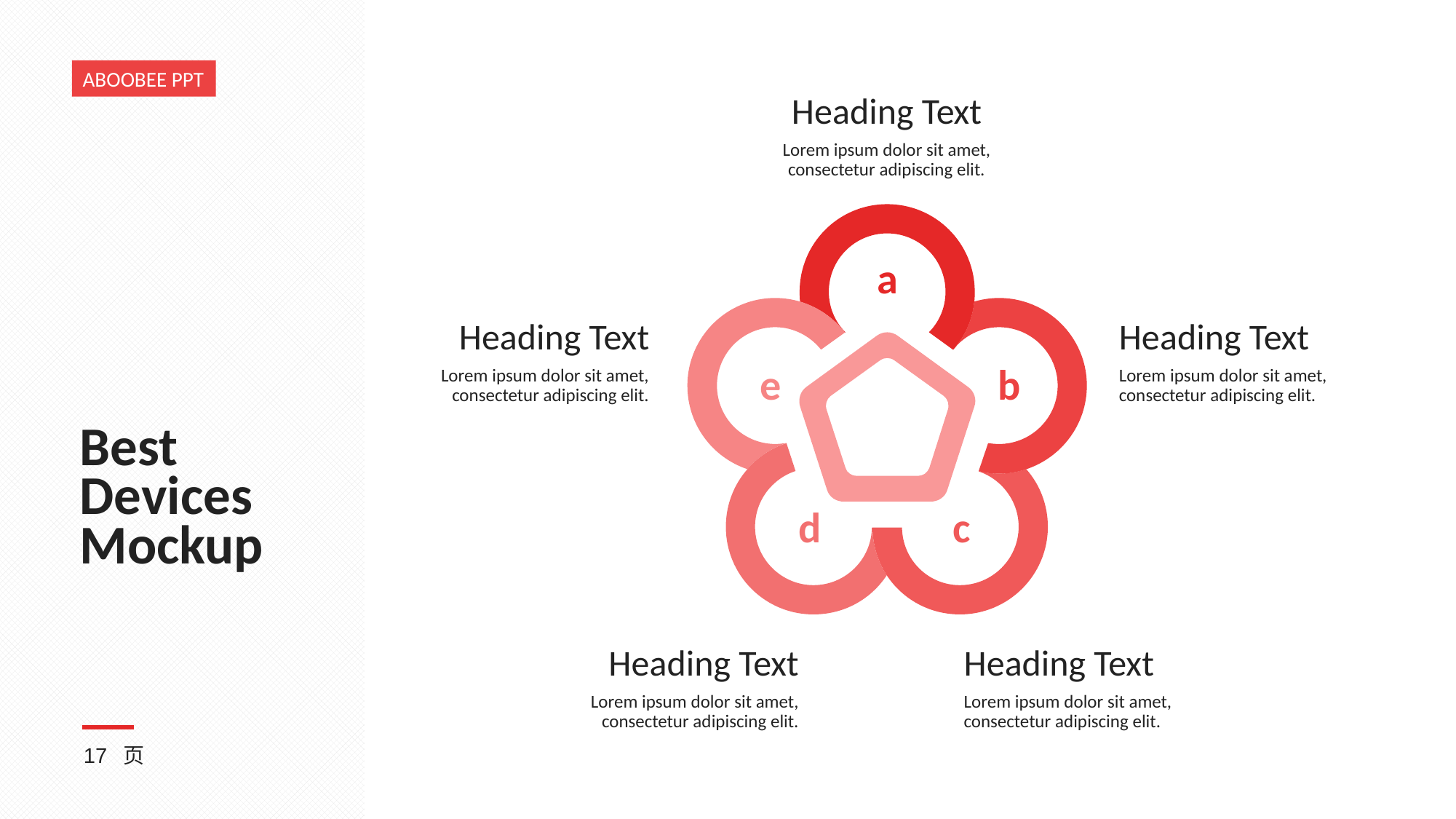

ABOOBEE PPT
Heading Text
Lorem ipsum dolor sit amet, consectetur adipiscing elit.

a

e
b

d
c
Heading Text
Lorem ipsum dolor sit amet, consectetur adipiscing elit.
Heading Text
Lorem ipsum dolor sit amet, consectetur adipiscing elit.

# Best Devices Mockup
Heading Text
Lorem ipsum dolor sit amet, consectetur adipiscing elit.
Heading Text
Lorem ipsum dolor sit amet, consectetur adipiscing elit.